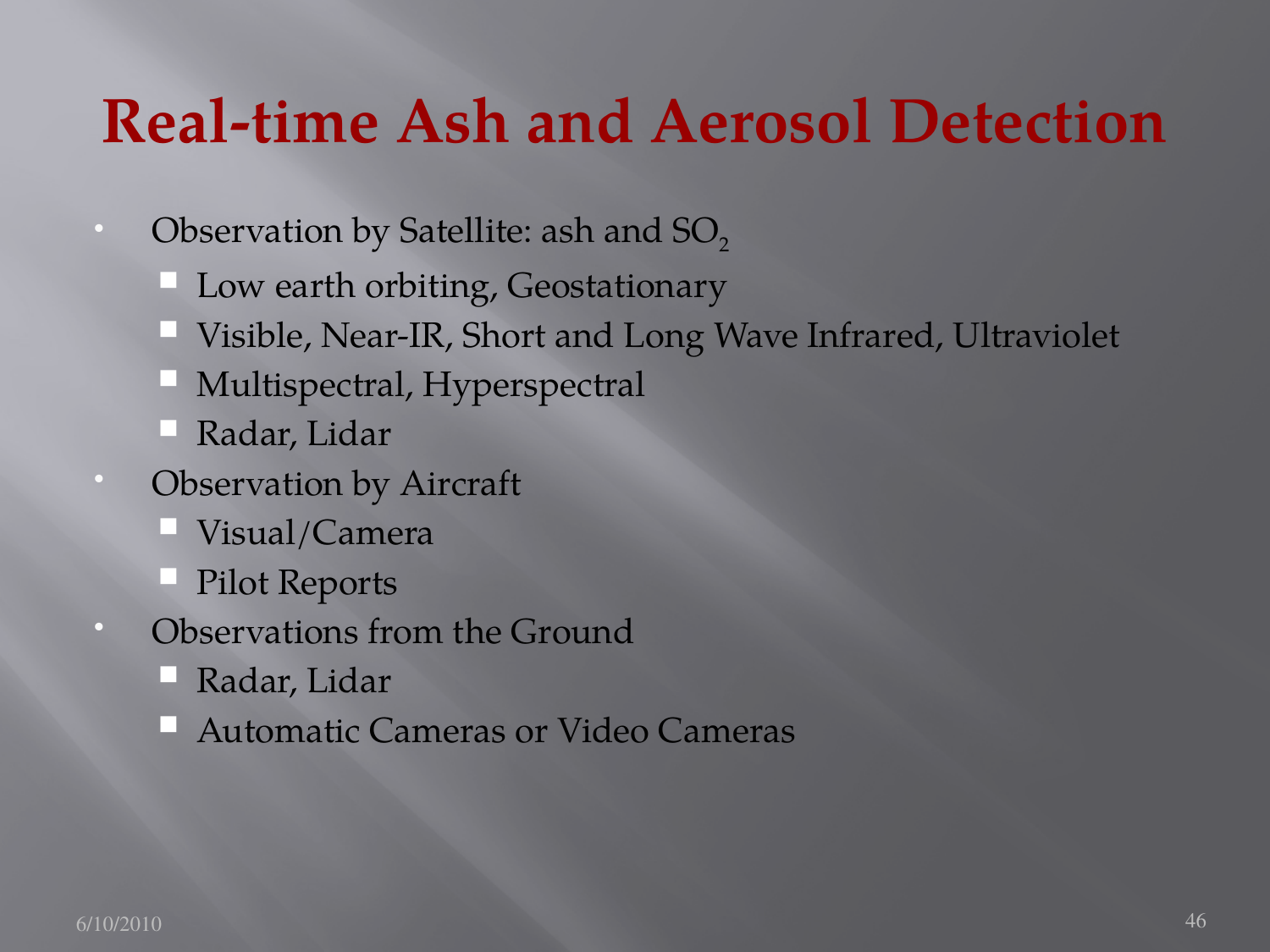

# Real-time Ash and Aerosol Detection
Observation by Satellite: ash and SO2
Low earth orbiting, Geostationary
Visible, Near-IR, Short and Long Wave Infrared, Ultraviolet
Multispectral, Hyperspectral
Radar, Lidar
Observation by Aircraft
Visual/Camera
Pilot Reports
Observations from the Ground
Radar, Lidar
Automatic Cameras or Video Cameras

6/10/2010
46